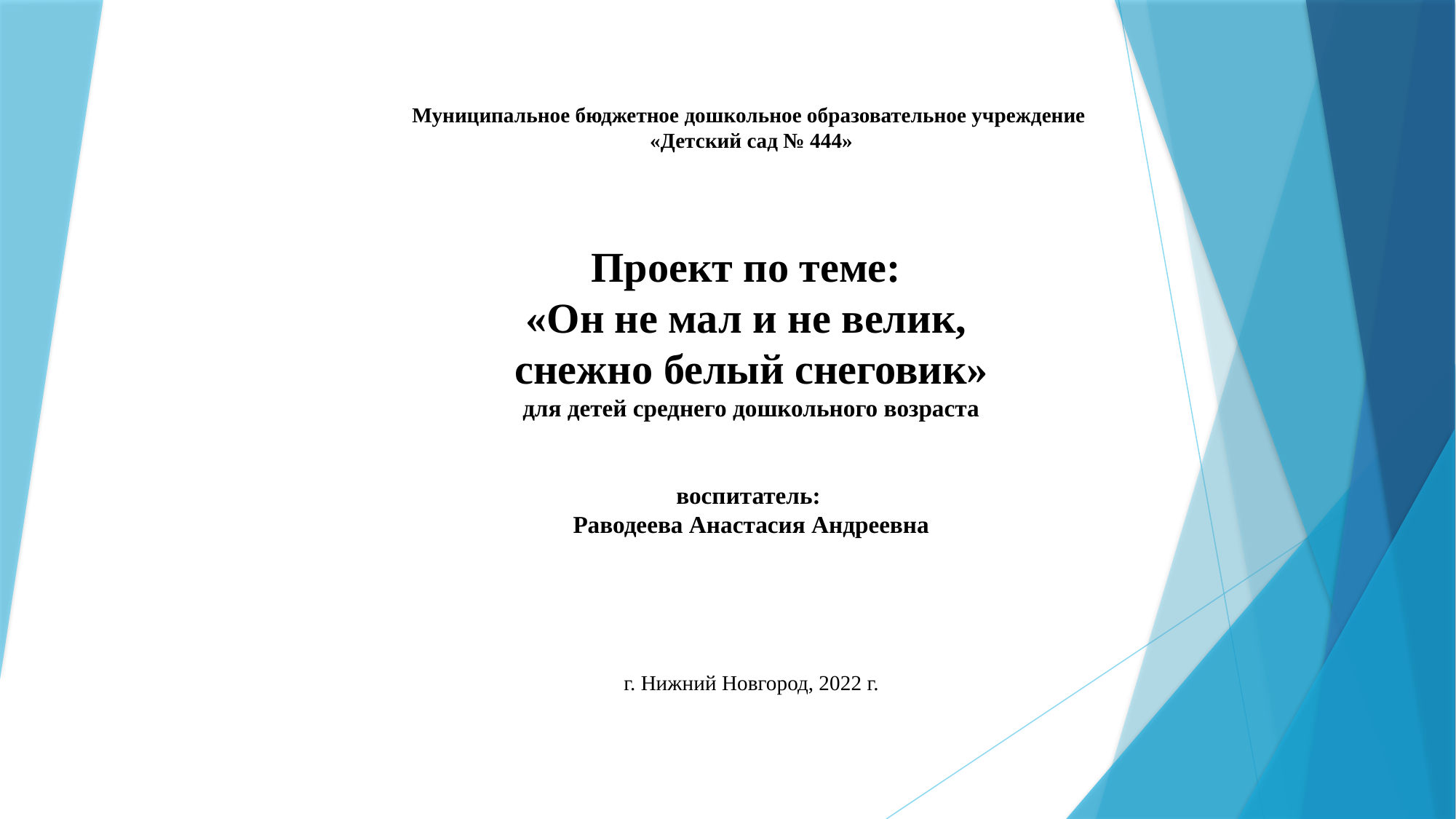

# Муниципальное бюджетное дошкольное образовательное учреждение «Детский сад № 444»     Проект по теме: «Он не мал и не велик, снежно белый снеговик» для детей среднего дошкольного возраста воспитатель: Раводеева Анастасия Андреевна        г. Нижний Новгород, 2022 г.